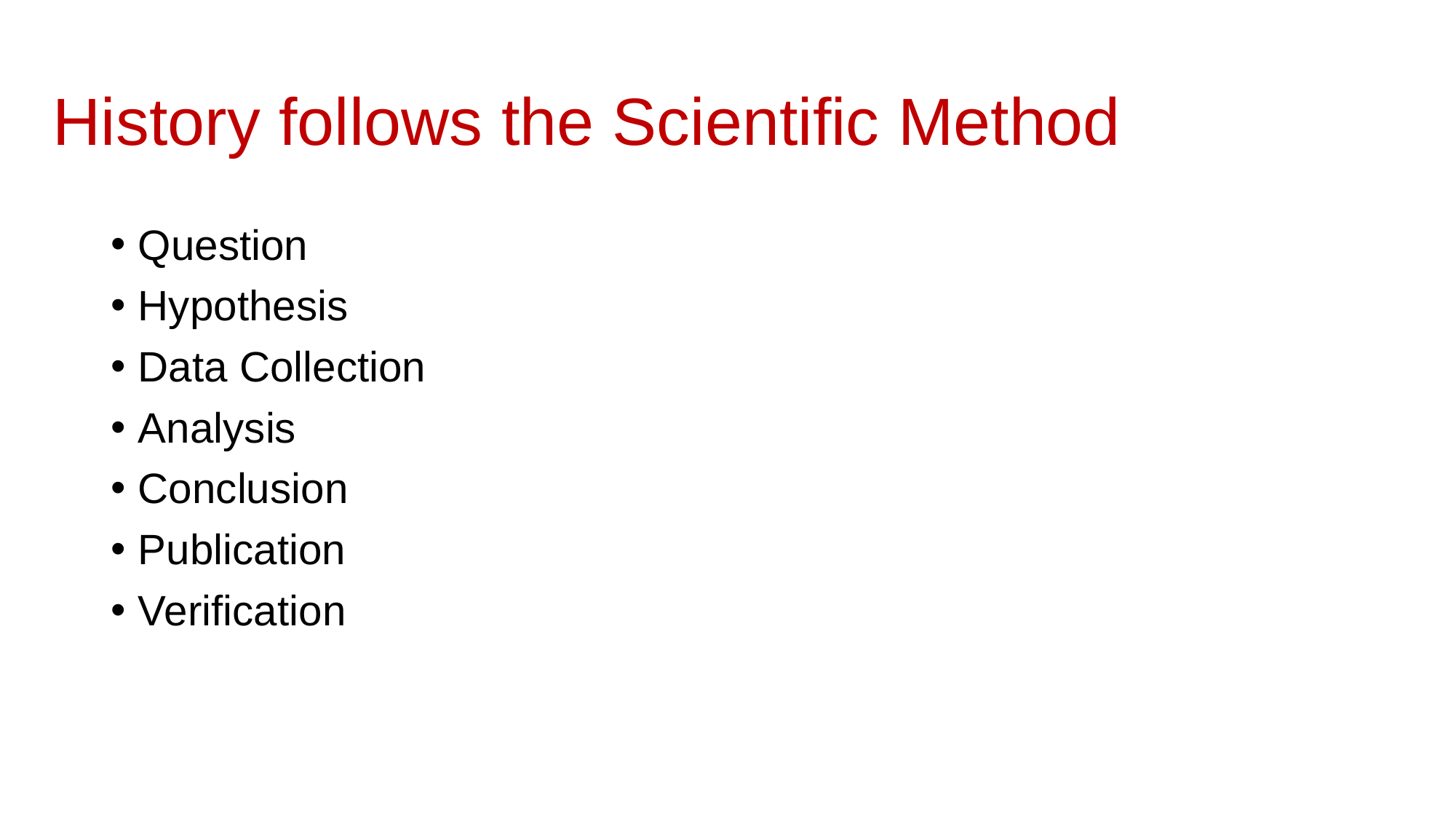

# History follows the Scientific Method
Question
Hypothesis
Data Collection
Analysis
Conclusion
Publication
Verification